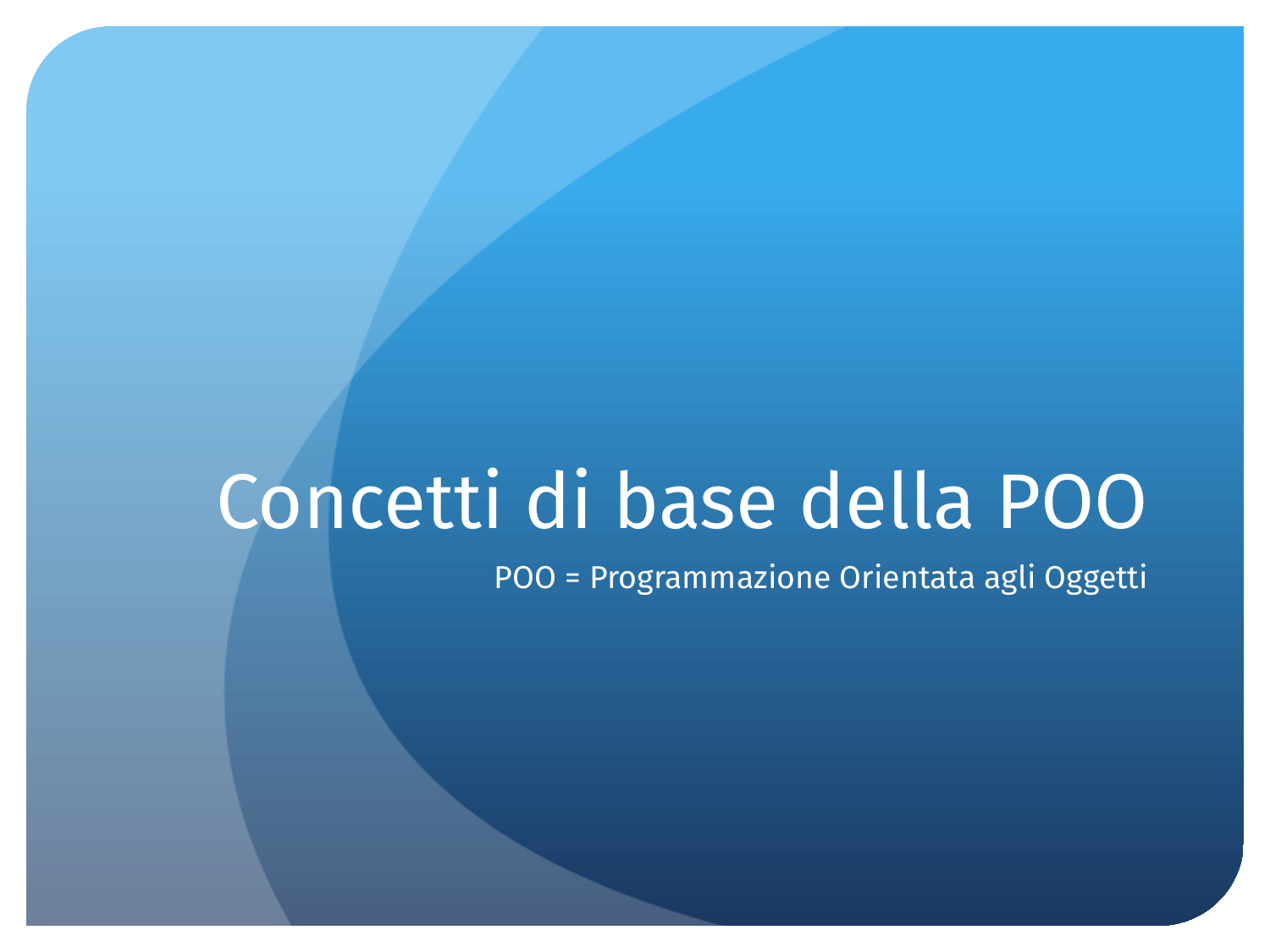

# Concetti di base della POO
POO = Programmazione Orientata agli Oggetti